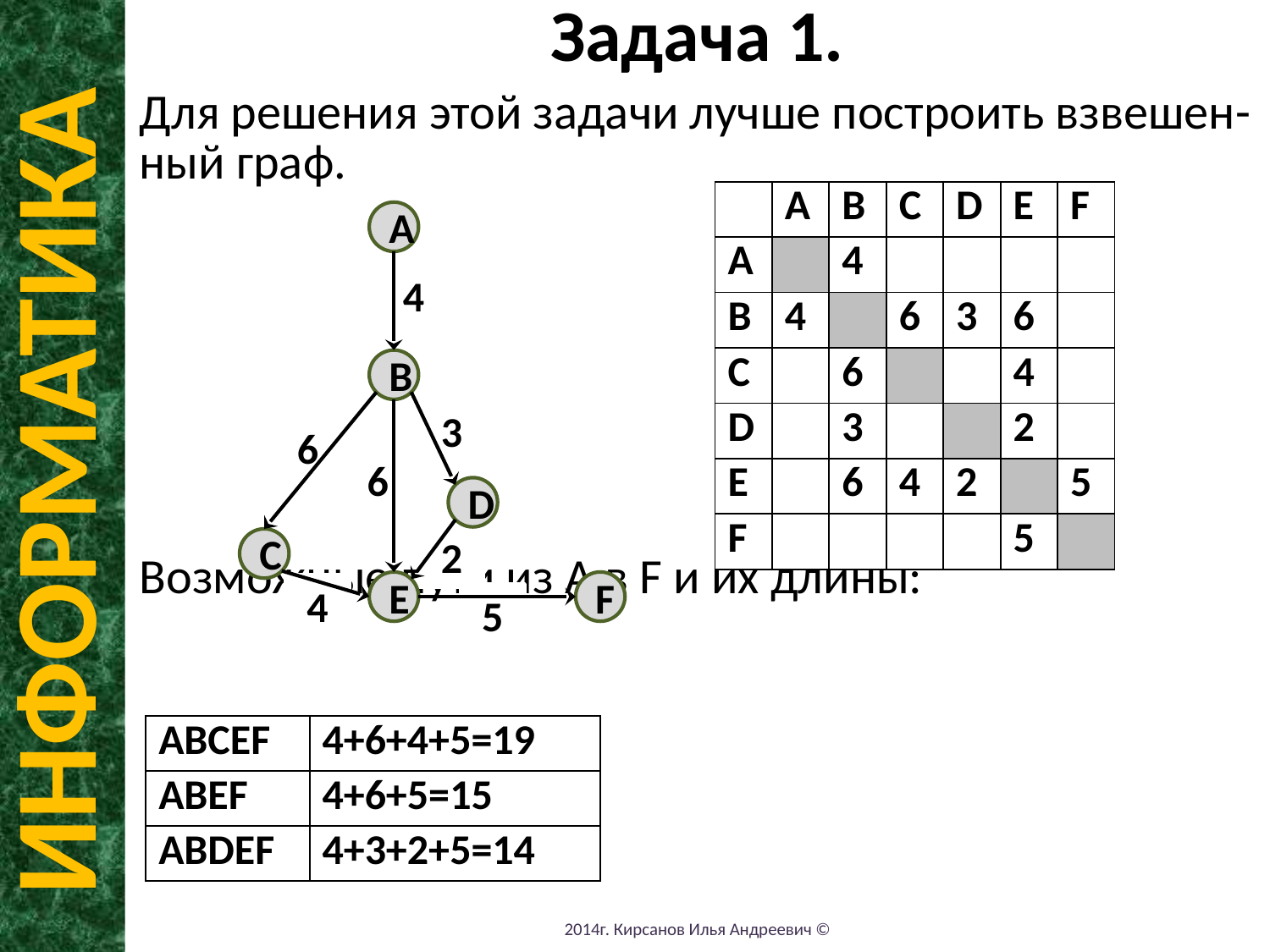

Задача 1.
Для решения этой задачи лучше построить взвешен-ный граф.

Возможные пути из A в F и их длины:

|  | A | B | C | D | E | F |
| --- | --- | --- | --- | --- | --- | --- |
| A |  | 4 |  |  |  |  |
| B | 4 |  | 6 | 3 | 6 |  |
| C |  | 6 |  |  | 4 |  |
| D |  | 3 |  |  | 2 |  |
| E |  | 6 | 4 | 2 |  | 5 |
| F |  |  |  |  | 5 |  |
A
4
B
3
6
6
D
2
C
E
F
4
5
ИНФОРМАТИКА
| ABCEF | 4+6+4+5=19 |
| --- | --- |
| ABEF | 4+6+5=15 |
| ABDEF | 4+3+2+5=14 |
2014г. Кирсанов Илья Андреевич ©